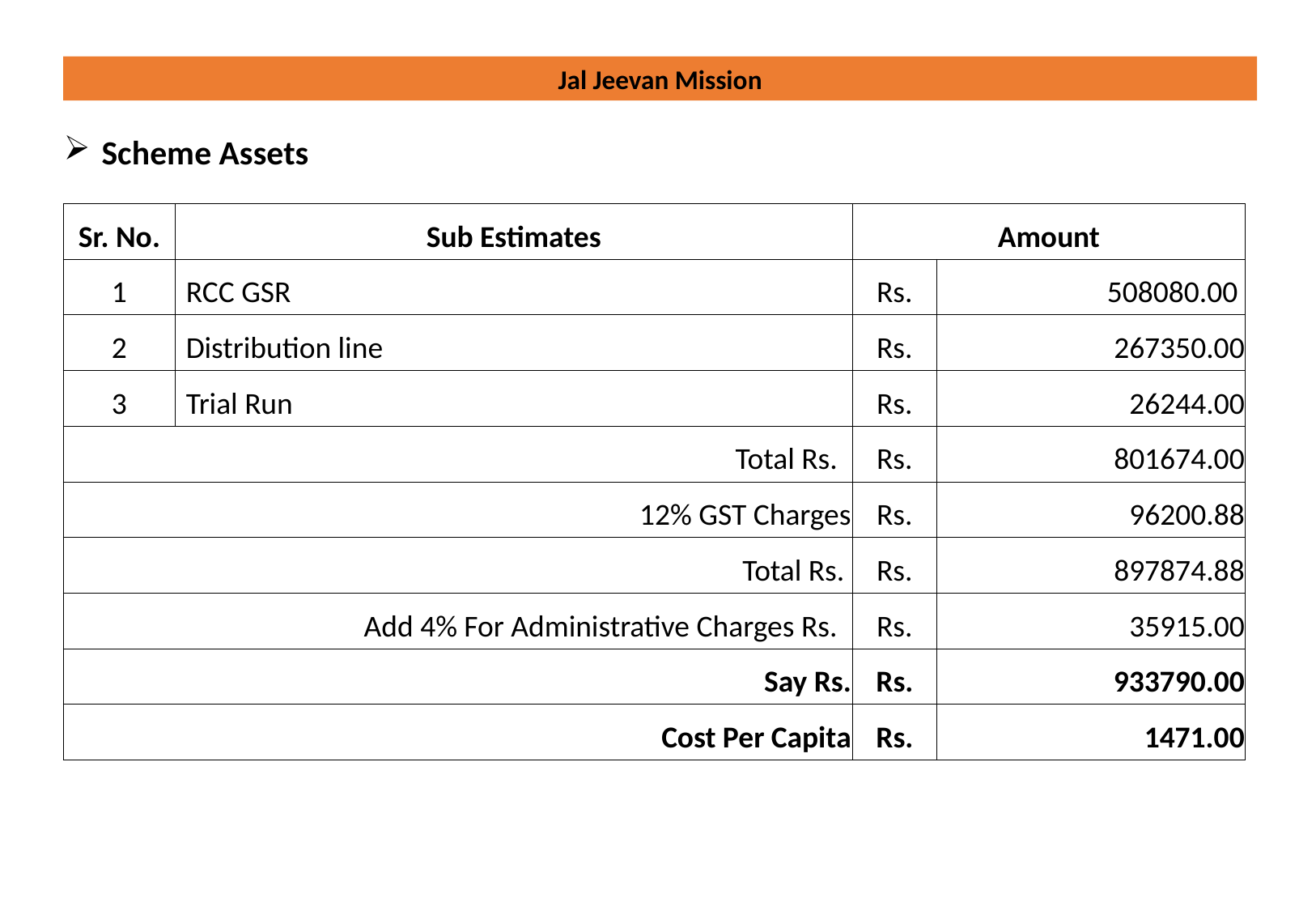

Jal Jeevan Mission
Scheme Assets
| Sr. No. | Sub Estimates | Amount |  |
| --- | --- | --- | --- |
| 1 | RCC GSR | Rs. | 508080.00 |
| 2 | Distribution line | Rs. | 267350.00 |
| 3 | Trial Run | Rs. | 26244.00 |
| Total Rs. |  | Rs. | 801674.00 |
| 12% GST Charges |  | Rs. | 96200.88 |
| Total Rs. |  | Rs. | 897874.88 |
| Add 4% For Administrative Charges Rs. |  | Rs. | 35915.00 |
| Say Rs. |  | Rs. | 933790.00 |
| Cost Per Capita |  | Rs. | 1471.00 |